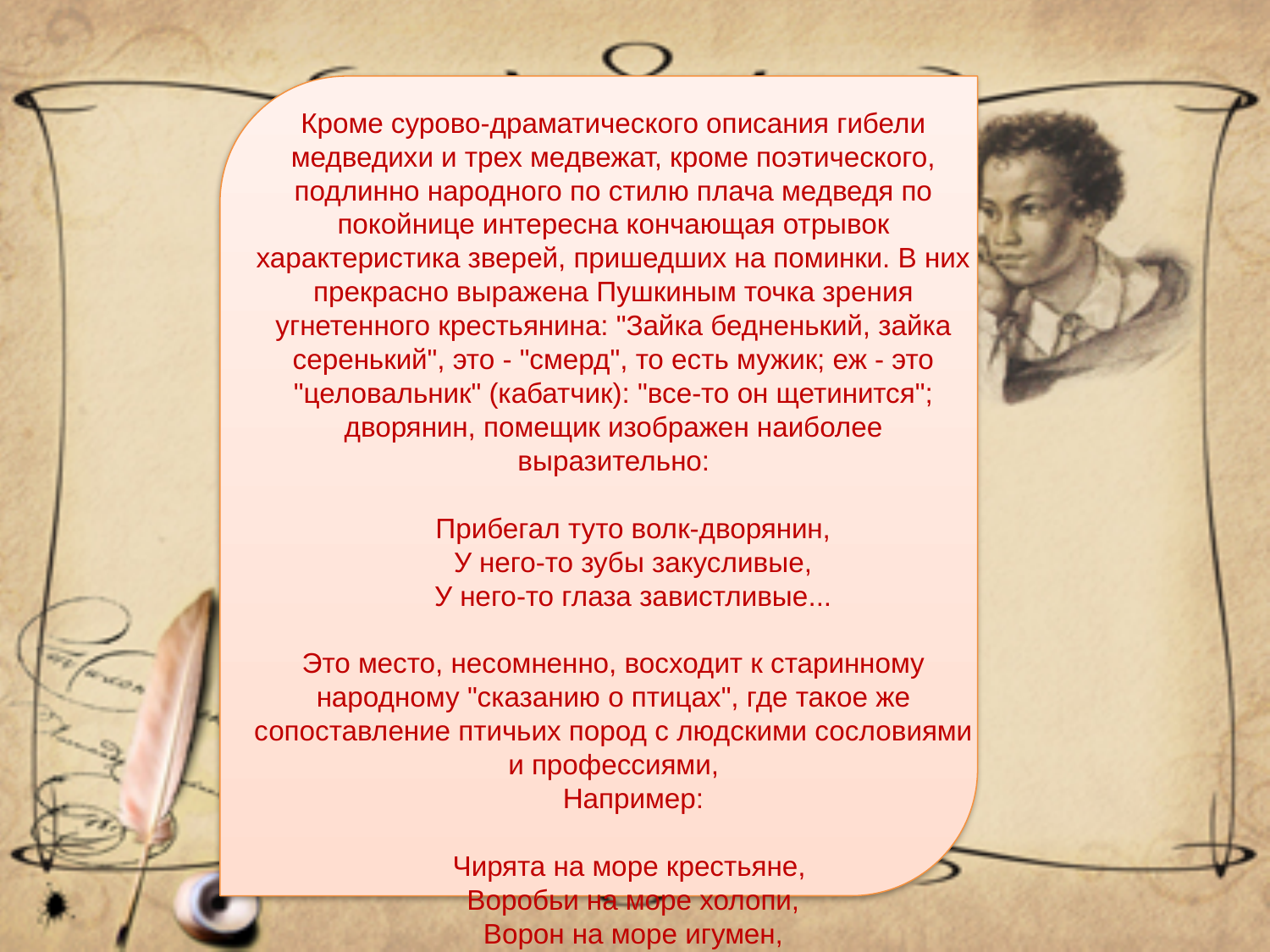

Кроме сурово-драматического описания гибели медведихи и трех медвежат, кроме поэтического, подлинно народного по стилю плача медведя по покойнице интересна кончающая отрывок характеристика зверей, пришедших на поминки. В них прекрасно выражена Пушкиным точка зрения угнетенного крестьянина: "Зайка бедненький, зайка серенький", это - "смерд", то есть мужик; еж - это "целовальник" (кабатчик): "все-то он щетинится"; дворянин, помещик изображен наиболее выразительно:

     Прибегал туто волк-дворянин,
     У него-то зубы закусливые,
     У него-то глаза завистливые...

Это место, несомненно, восходит к старинному народному "сказанию о птицах", где такое же сопоставление птичьих пород с людскими сословиями и профессиями,
     Например:

    Чирята на море крестьяне,
     Воробьи на море холопи,
     Ворон на море игумен,
     Живет он всегда позадь гумен...